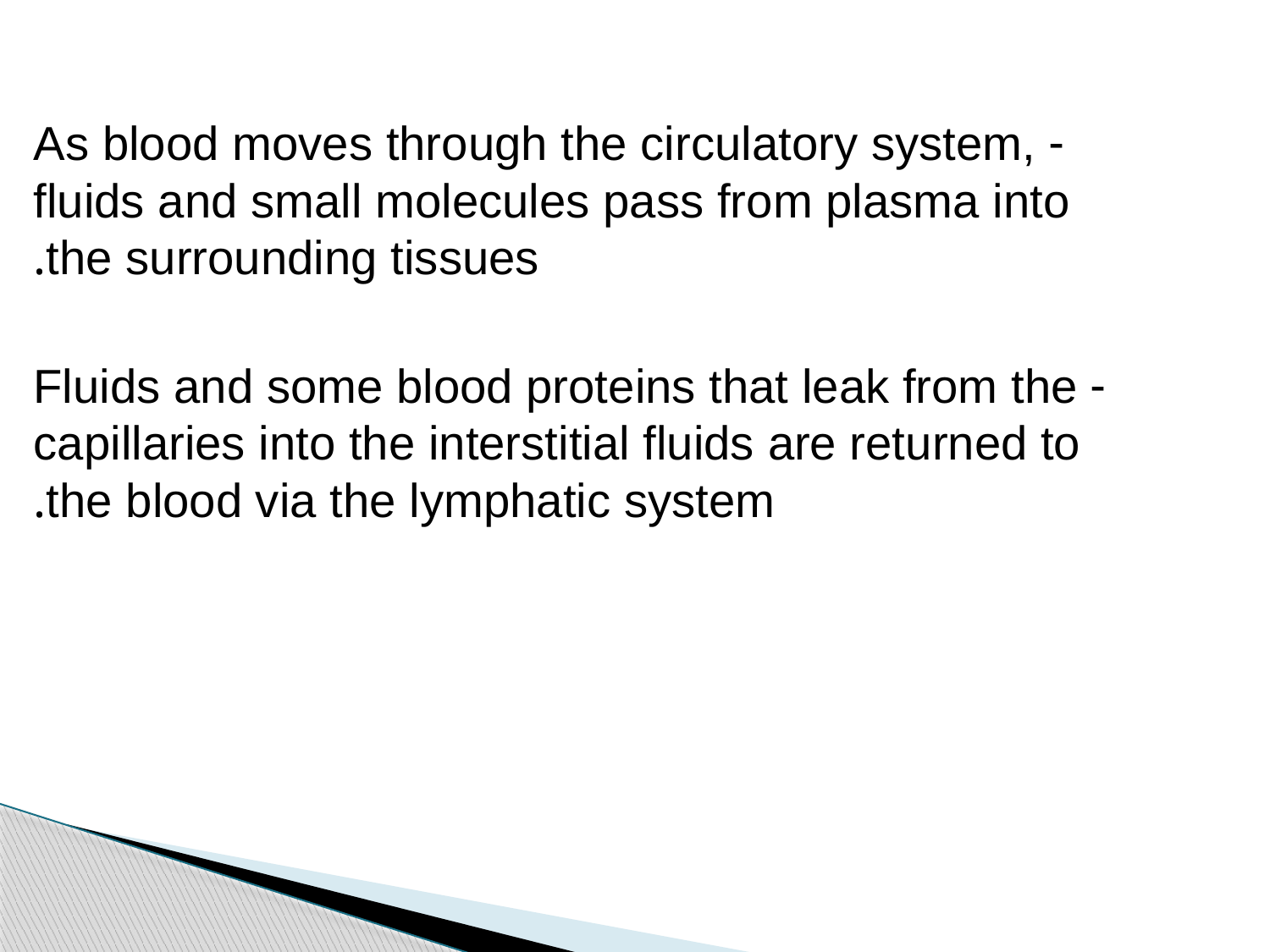

- As blood moves through the circulatory system, fluids and small molecules pass from plasma into the surrounding tissues.

- Fluids and some blood proteins that leak from the capillaries into the interstitial fluids are returned to the blood via the lymphatic system.